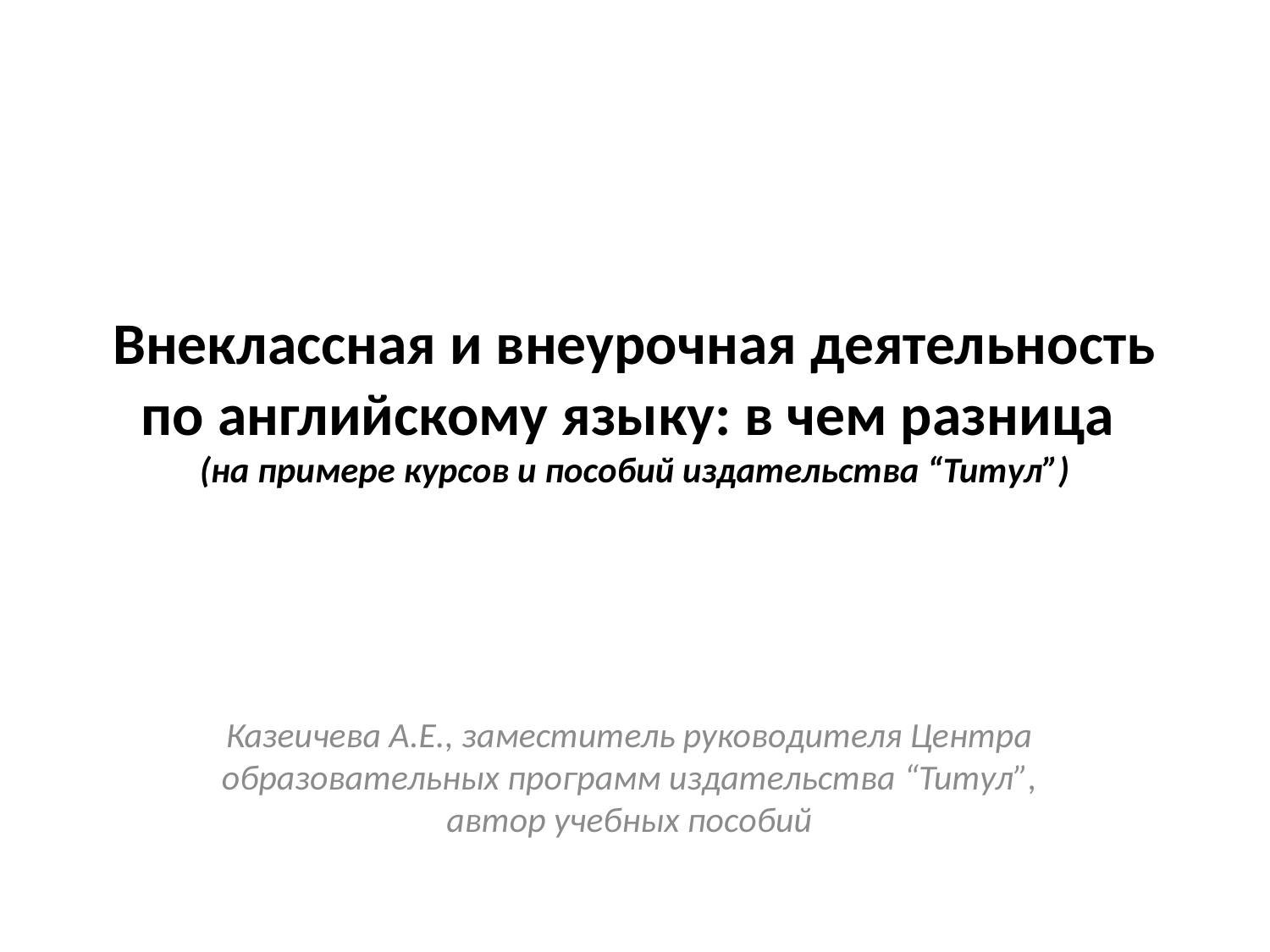

# Внеклассная и внеурочная деятельность по английскому языку: в чем разница (на примере курсов и пособий издательства “Титул”)
Казеичева А.Е., заместитель руководителя Центра образовательных программ издательства “Титул”, автор учебных пособий